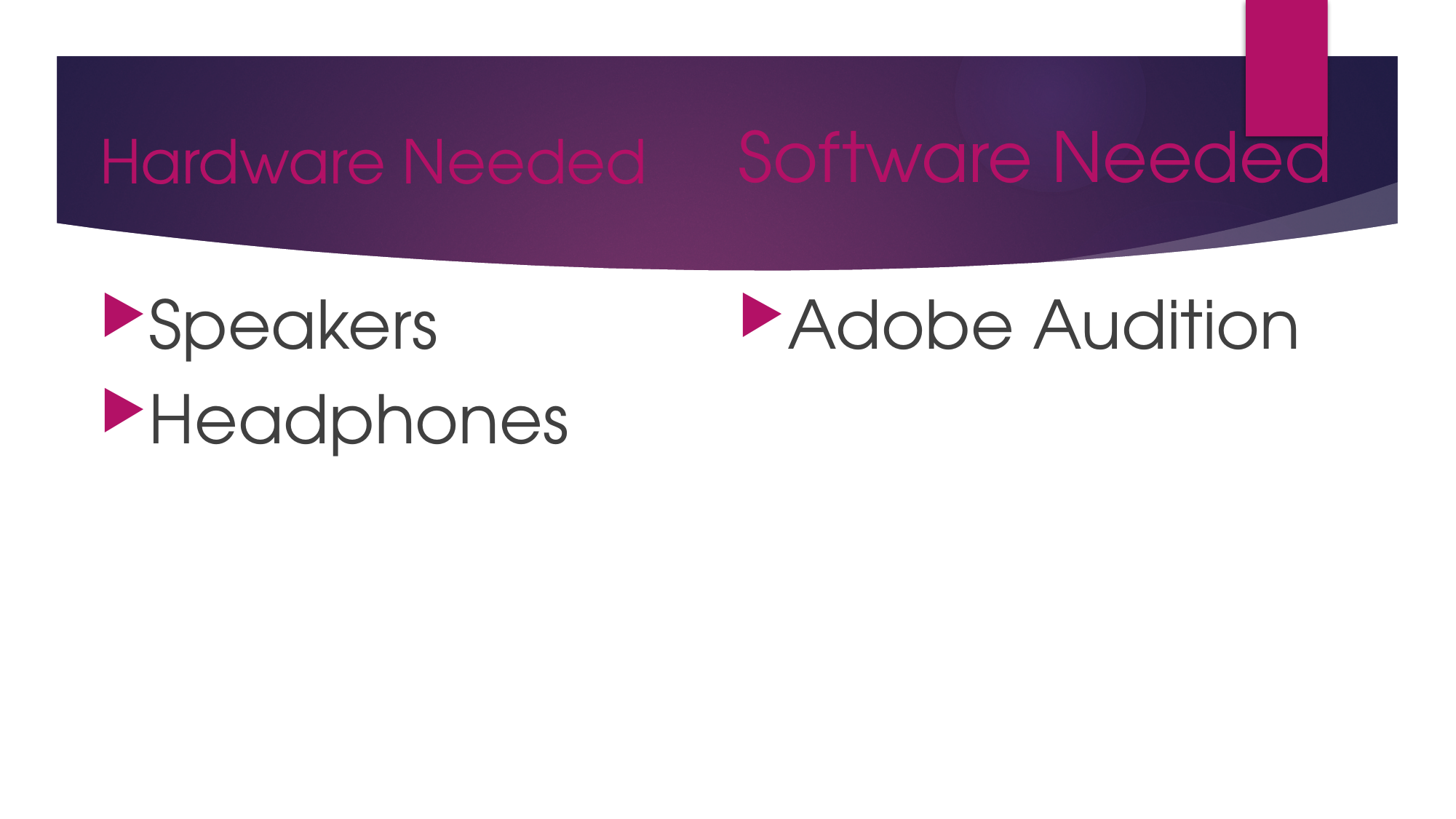

Hardware Needed
Software Needed
Speakers
Headphones
Adobe Audition